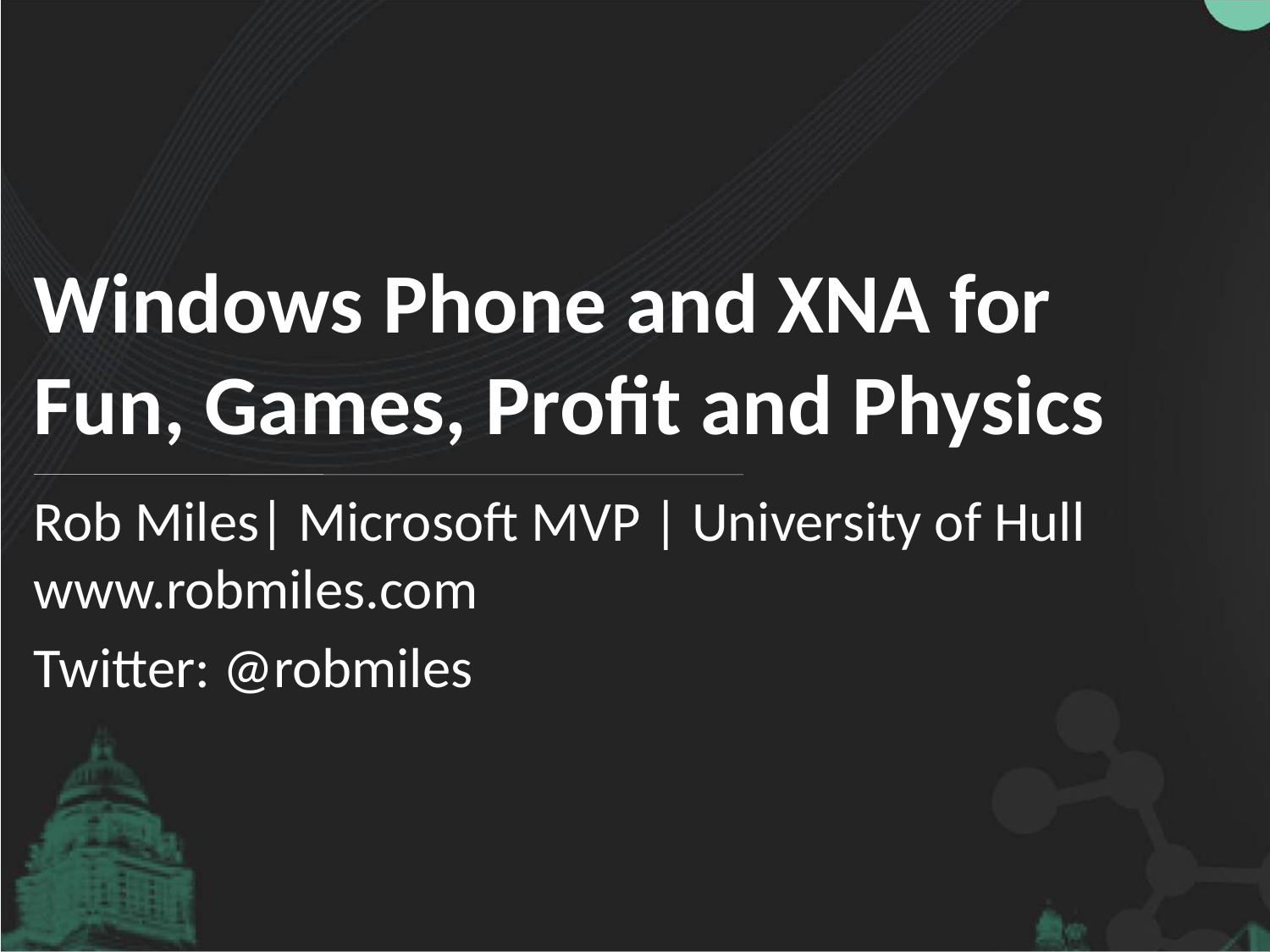

# Windows Phone and XNA for Fun, Games, Profit and Physics
Rob Miles| Microsoft MVP | University of Hull
www.robmiles.com
Twitter: @robmiles